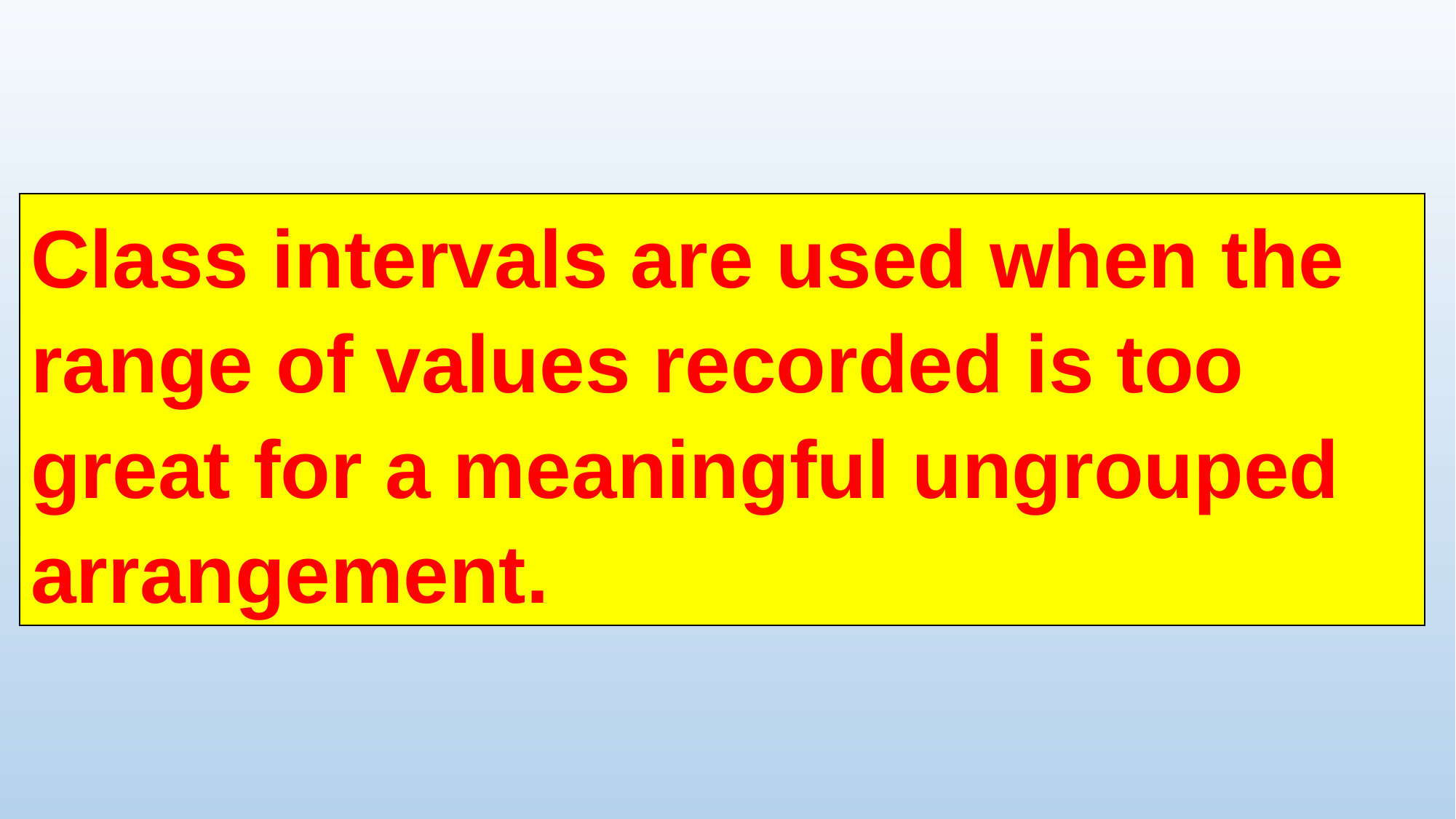

Class intervals are used when the range of values recorded is too great for a meaningful ungrouped arrangement.